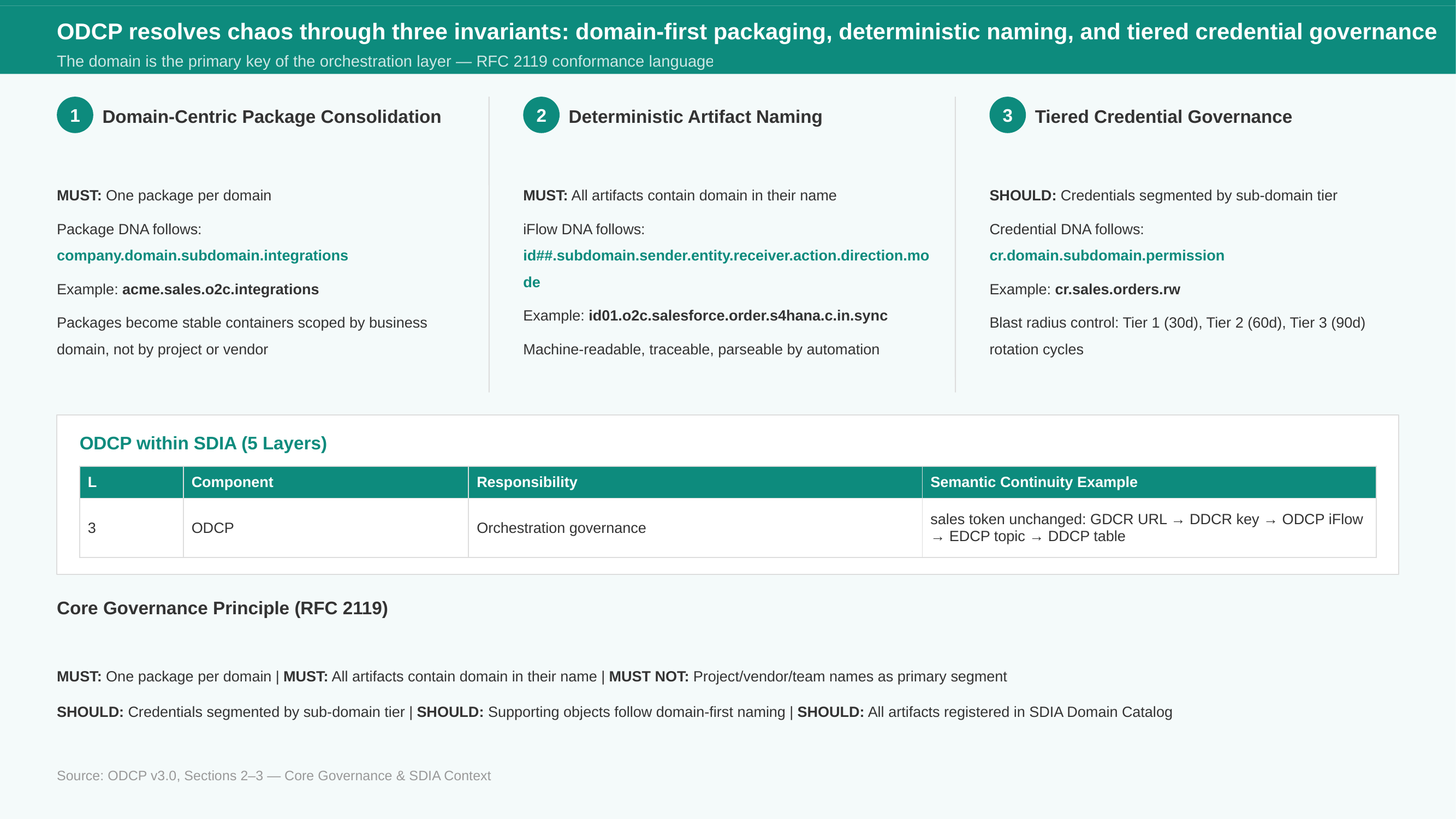

ODCP resolves chaos through three invariants: domain-first packaging, deterministic naming, and tiered credential governance
The domain is the primary key of the orchestration layer — RFC 2119 conformance language
Domain-Centric Package Consolidation
Deterministic Artifact Naming
Tiered Credential Governance

1

2

3
MUST: One package per domain
Package DNA follows:
company.domain.subdomain.integrations
Example: acme.sales.o2c.integrations
Packages become stable containers scoped by business domain, not by project or vendor
MUST: All artifacts contain domain in their name
iFlow DNA follows:
id##.subdomain.sender.entity.receiver.action.direction.mode
Example: id01.o2c.salesforce.order.s4hana.c.in.sync
Machine-readable, traceable, parseable by automation
SHOULD: Credentials segmented by sub-domain tier
Credential DNA follows:
cr.domain.subdomain.permission
Example: cr.sales.orders.rw
Blast radius control: Tier 1 (30d), Tier 2 (60d), Tier 3 (90d) rotation cycles

ODCP within SDIA (5 Layers)
| L | Component | Responsibility | Semantic Continuity Example |
| --- | --- | --- | --- |
| 3 | ODCP | Orchestration governance | sales token unchanged: GDCR URL → DDCR key → ODCP iFlow → EDCP topic → DDCP table |
Core Governance Principle (RFC 2119)
MUST: One package per domain | MUST: All artifacts contain domain in their name | MUST NOT: Project/vendor/team names as primary segment
SHOULD: Credentials segmented by sub-domain tier | SHOULD: Supporting objects follow domain-first naming | SHOULD: All artifacts registered in SDIA Domain Catalog
Source: ODCP v3.0, Sections 2–3 — Core Governance & SDIA Context